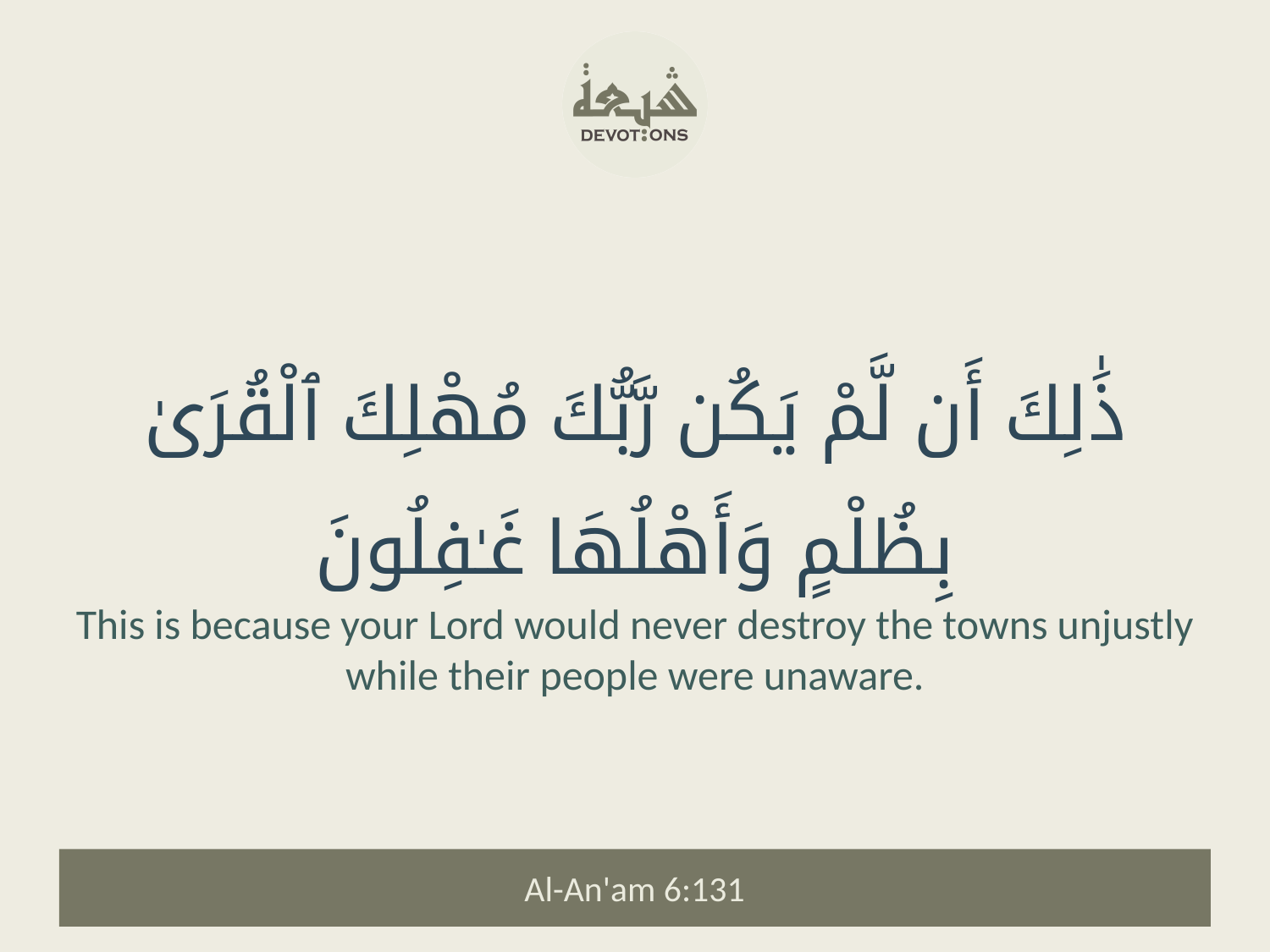

ذَٰلِكَ أَن لَّمْ يَكُن رَّبُّكَ مُهْلِكَ ٱلْقُرَىٰ بِظُلْمٍ وَأَهْلُهَا غَـٰفِلُونَ
This is because your Lord would never destroy the towns unjustly while their people were unaware.
Al-An'am 6:131